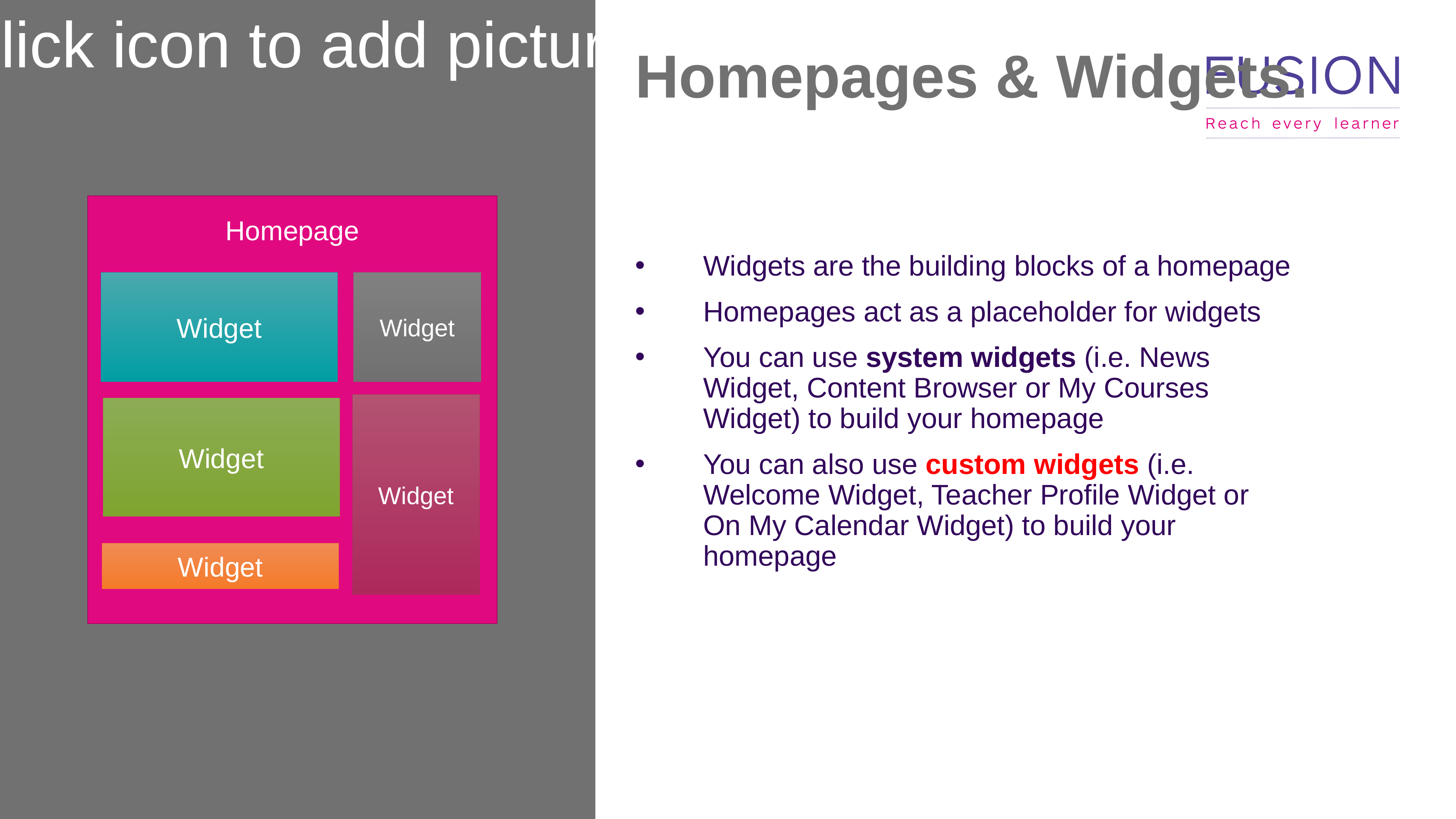

Homepages & Widgets.
Widgets are the building blocks of a homepage
Homepages act as a placeholder for widgets
You can use system widgets (i.e. News Widget, Content Browser or My Courses Widget) to build your homepage
You can also use custom widgets (i.e. Welcome Widget, Teacher Profile Widget or On My Calendar Widget) to build your homepage

g
Homepage
Widget
Widget
Widget
Widget
Widget